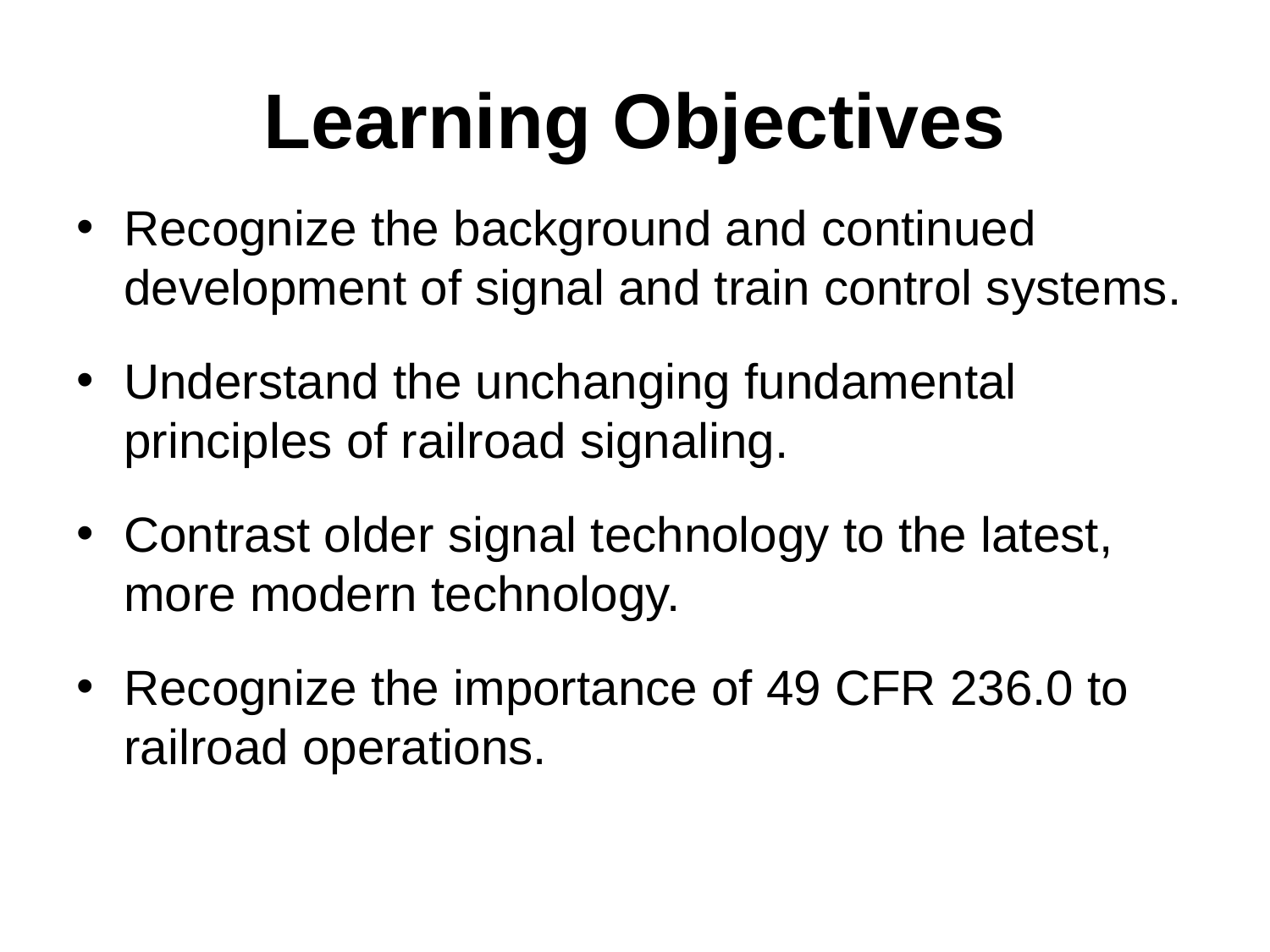

# Learning Objectives
Recognize the background and continued development of signal and train control systems.
Understand the unchanging fundamental principles of railroad signaling.
Contrast older signal technology to the latest, more modern technology.
Recognize the importance of 49 CFR 236.0 to railroad operations.